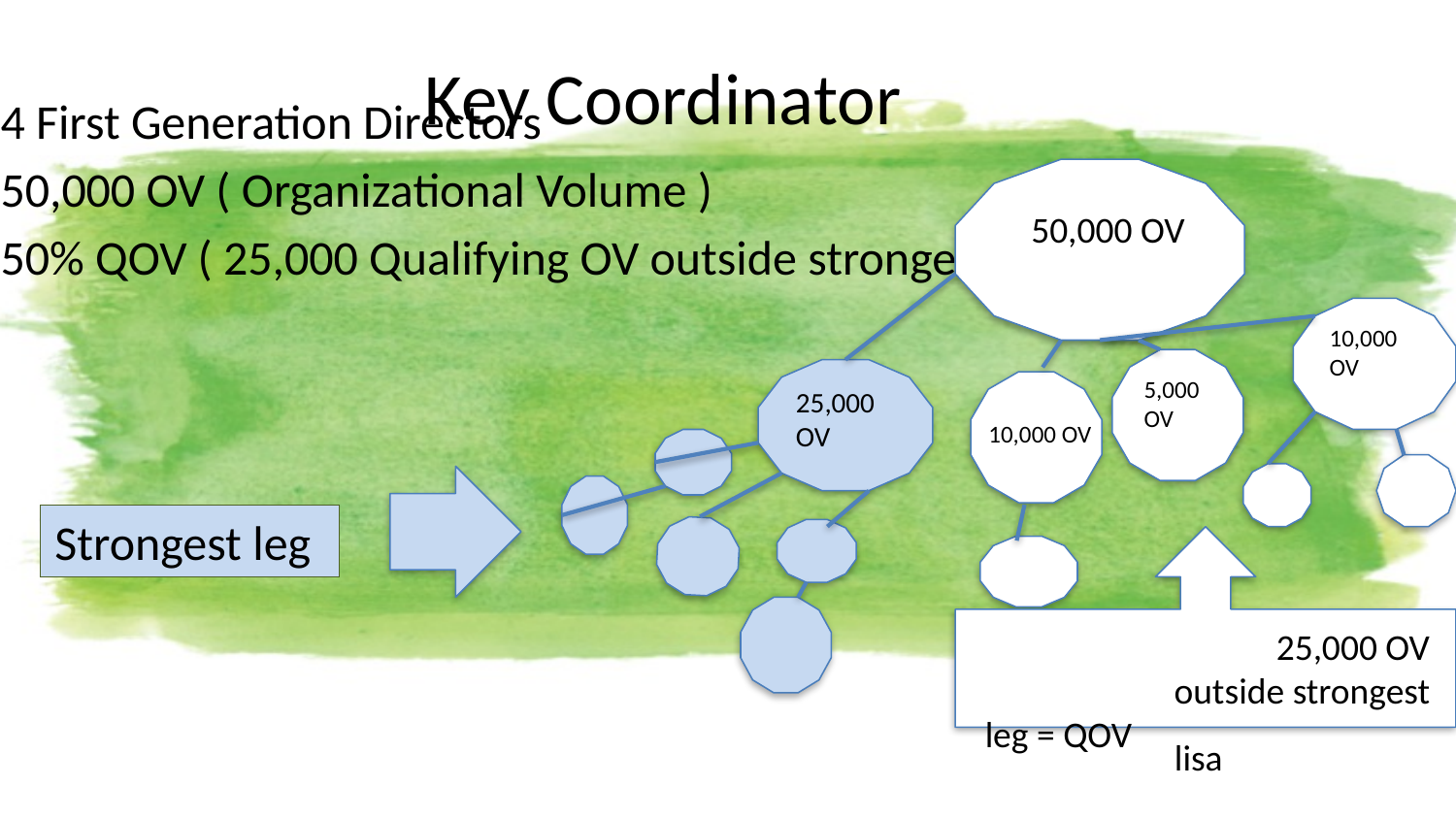

# Key Coordinator
4 First Generation Directors
50,000 OV ( Organizational Volume )
50% QOV ( 25,000 Qualifying OV outside strongest leg)
K
50,000 OV
10,000 OV
5,000 OV
25,000 OV

10,000 OV

Strongest leg

		25,000 OV                         outside strongest leg = QOV
lisa